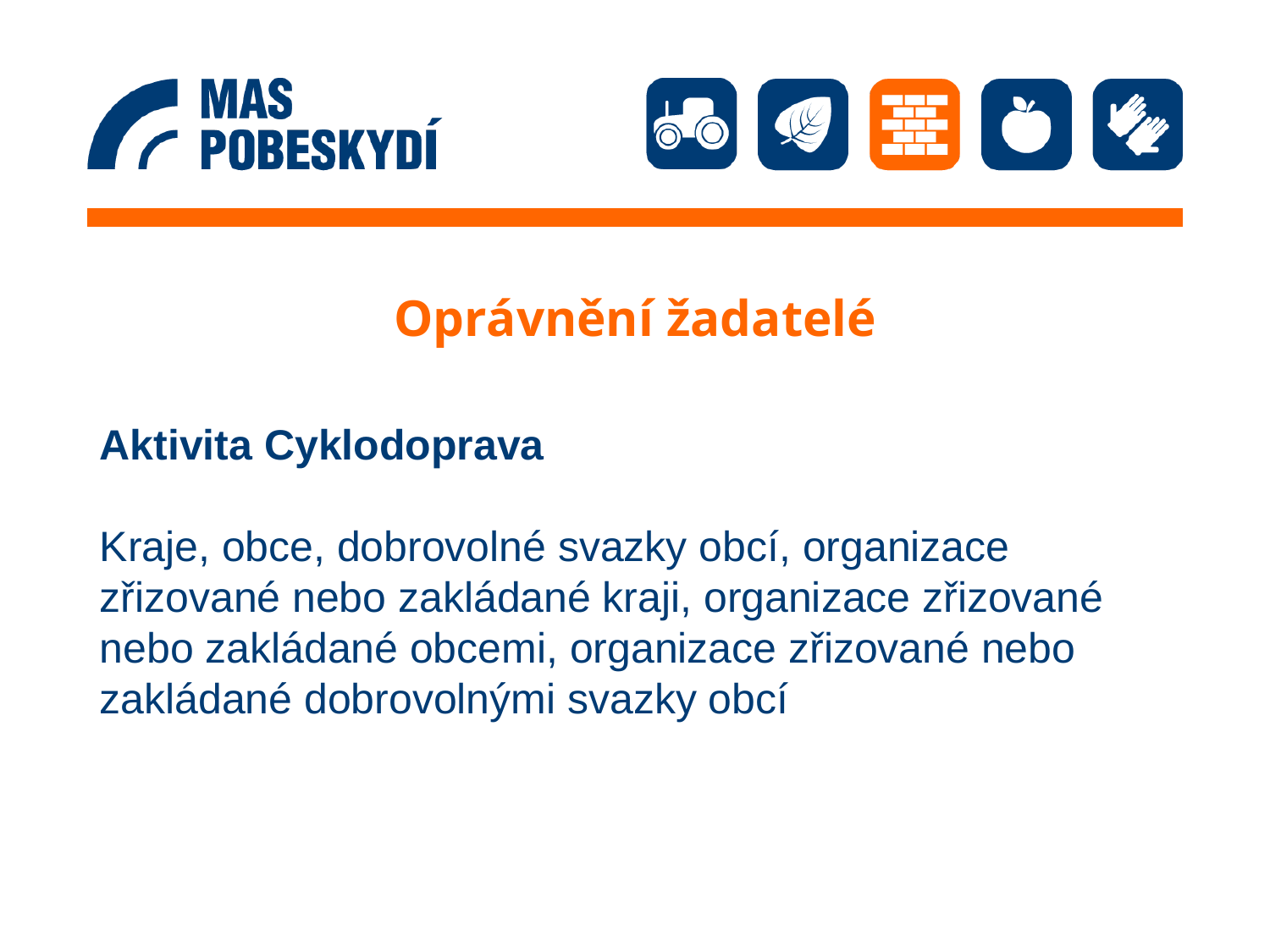

# Oprávnění žadatelé
Aktivita Cyklodoprava

Kraje, obce, dobrovolné svazky obcí, organizace zřizované nebo zakládané kraji, organizace zřizované nebo zakládané obcemi, organizace zřizované nebo zakládané dobrovolnými svazky obcí